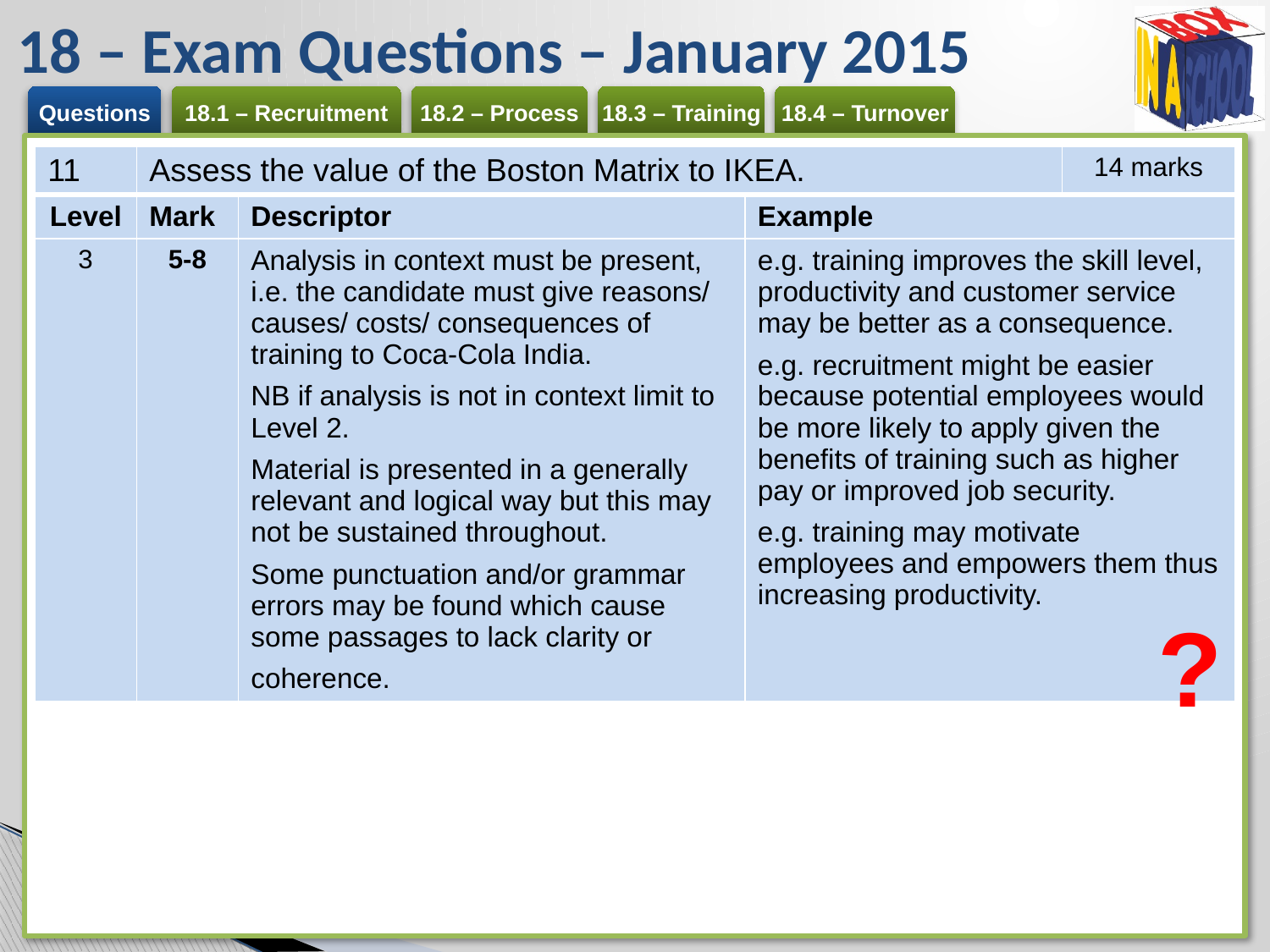

# 18 – Exam Questions – January 2015
| 11 | Assess the value of the Boston Matrix to IKEA. |  |  | 14 marks |
| --- | --- | --- | --- | --- |
| Level | Mark | Descriptor | Example |  |
| 3 | 5-8 | Analysis in context must be present, i.e. the candidate must give reasons/ causes/ costs/ consequences of training to Coca-Cola India. NB if analysis is not in context limit to Level 2. Material is presented in a generally relevant and logical way but this may not be sustained throughout. Some punctuation and/or grammar errors may be found which cause some passages to lack clarity or coherence. | e.g. training improves the skill level, productivity and customer service may be better as a consequence. e.g. recruitment might be easier because potential employees would be more likely to apply given the benefits of training such as higher pay or improved job security. e.g. training may motivate employees and empowers them thus increasing productivity. |  |
?